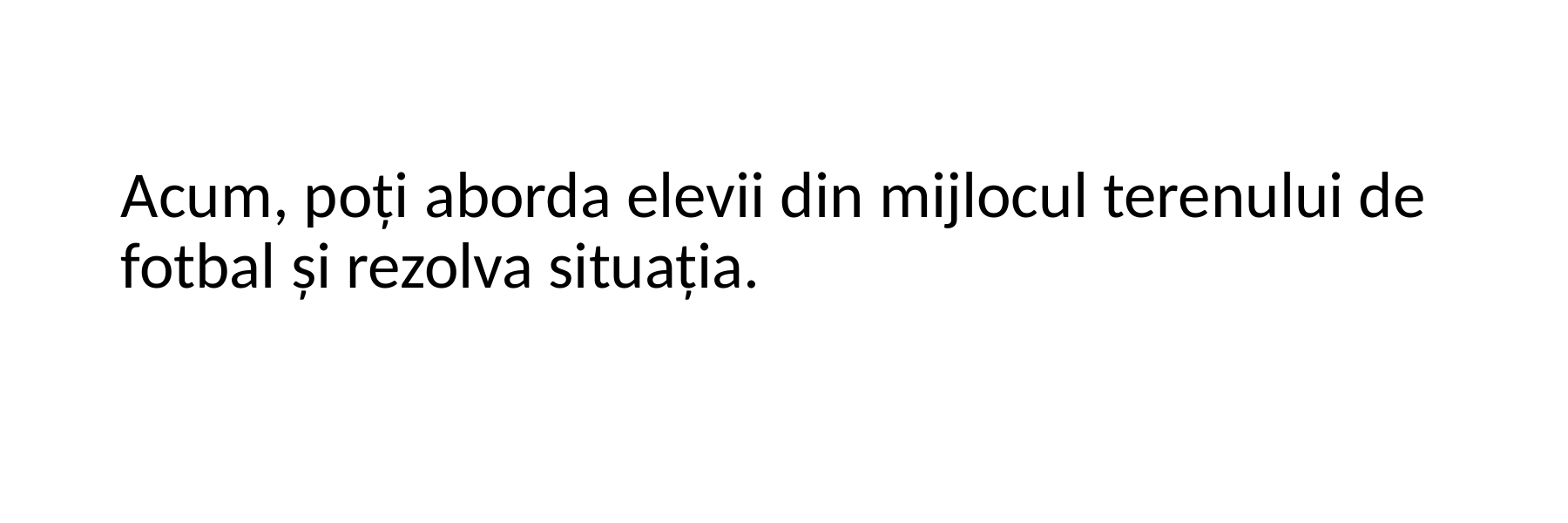

Acum, poți aborda elevii din mijlocul terenului de fotbal și rezolva situația.